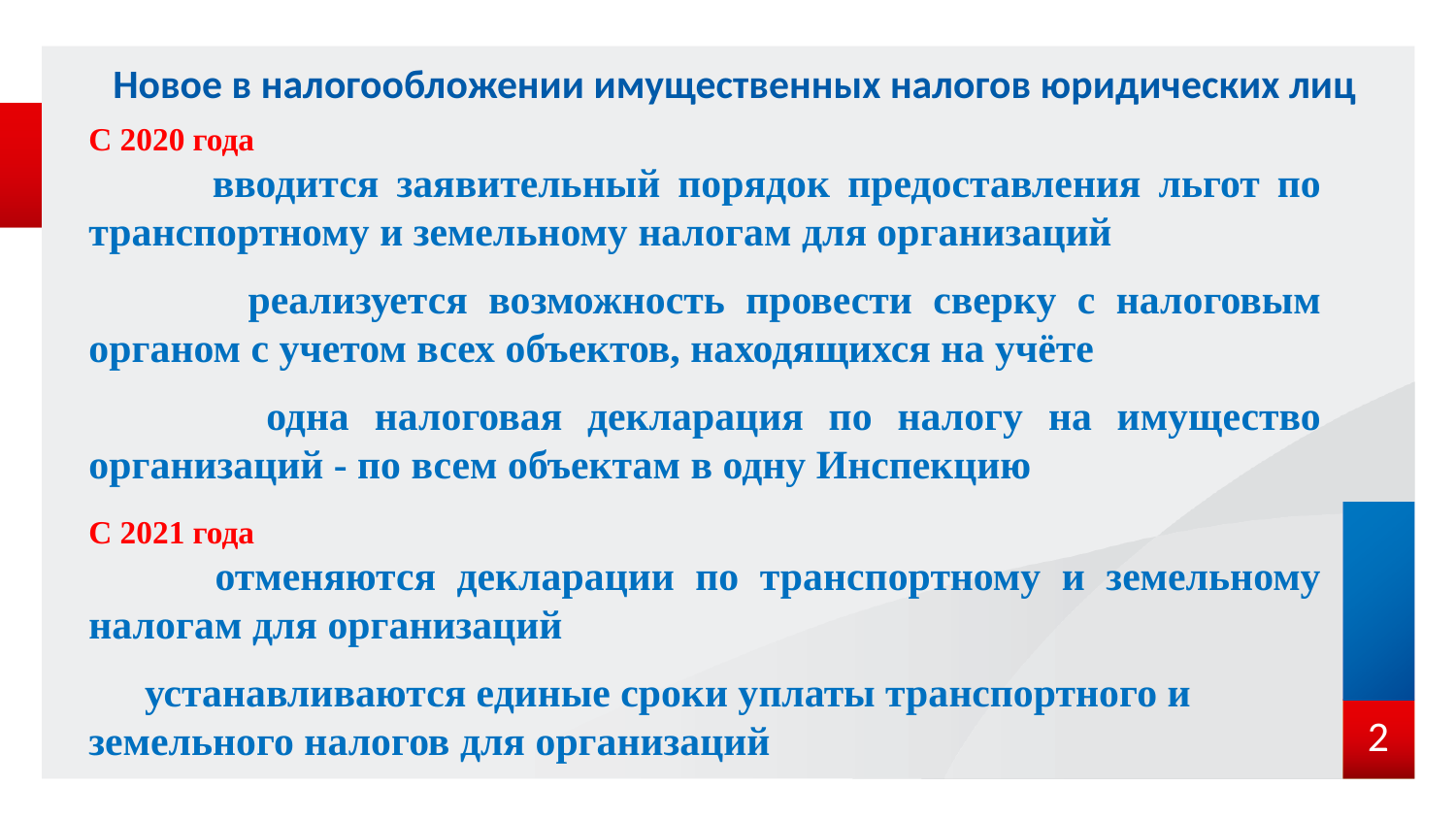

# Новое в налогообложении имущественных налогов юридических лиц
С 2020 года
        вводится заявительный порядок предоставления льгот по транспортному и земельному налогам для организаций

        реализуется возможность провести сверку с налоговым органом с учетом всех объектов, находящихся на учёте

        одна налоговая декларация по налогу на имущество организаций - по всем объектам в одну Инспекцию

С 2021 года
       отменяются декларации по транспортному и земельному налогам для организаций

       устанавливаются единые сроки уплаты транспортного и земельного налогов для организаций
2